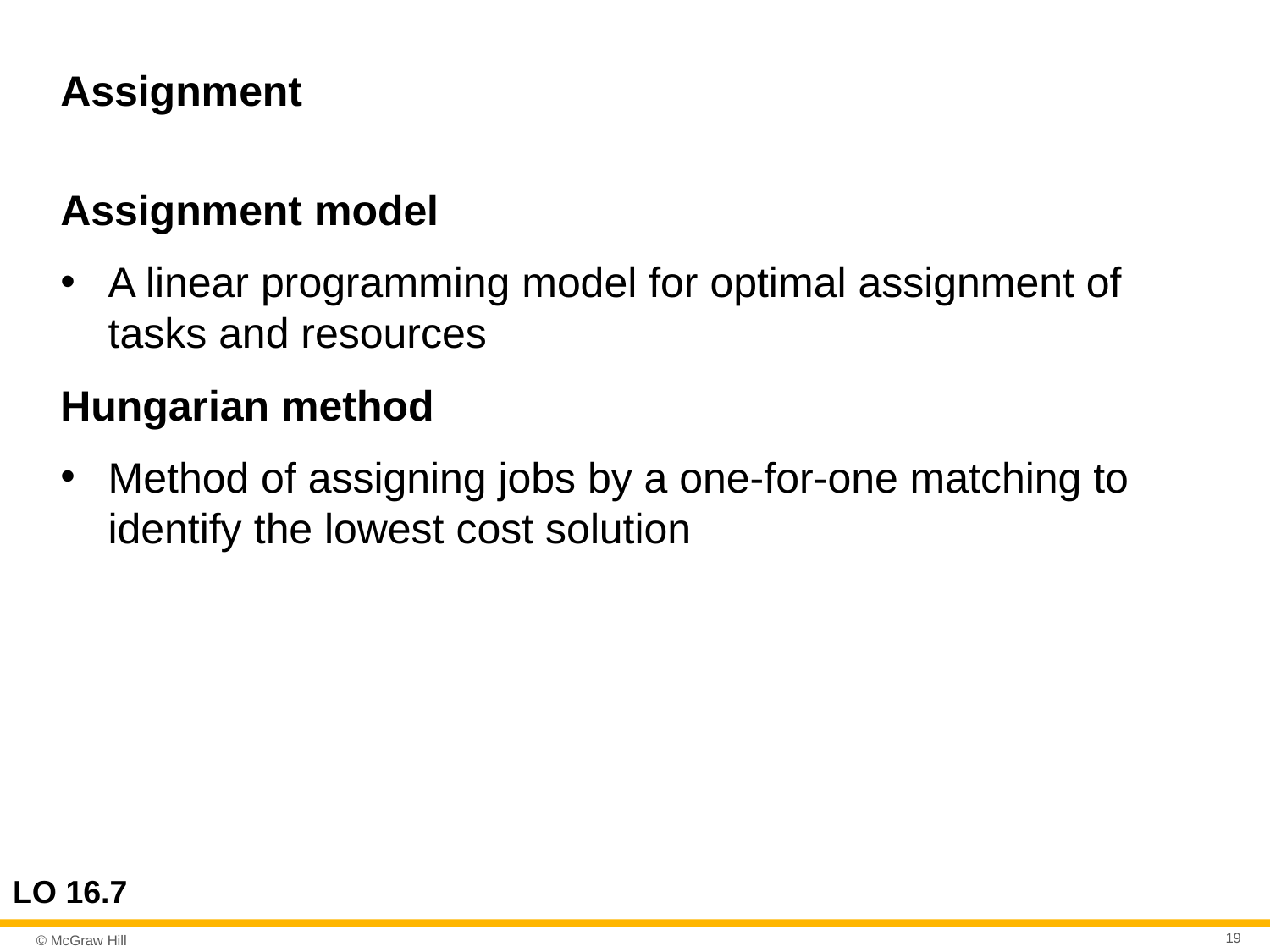

# Assignment
Assignment model
A linear programming model for optimal assignment of tasks and resources
Hungarian method
Method of assigning jobs by a one-for-one matching to identify the lowest cost solution
LO 16.7